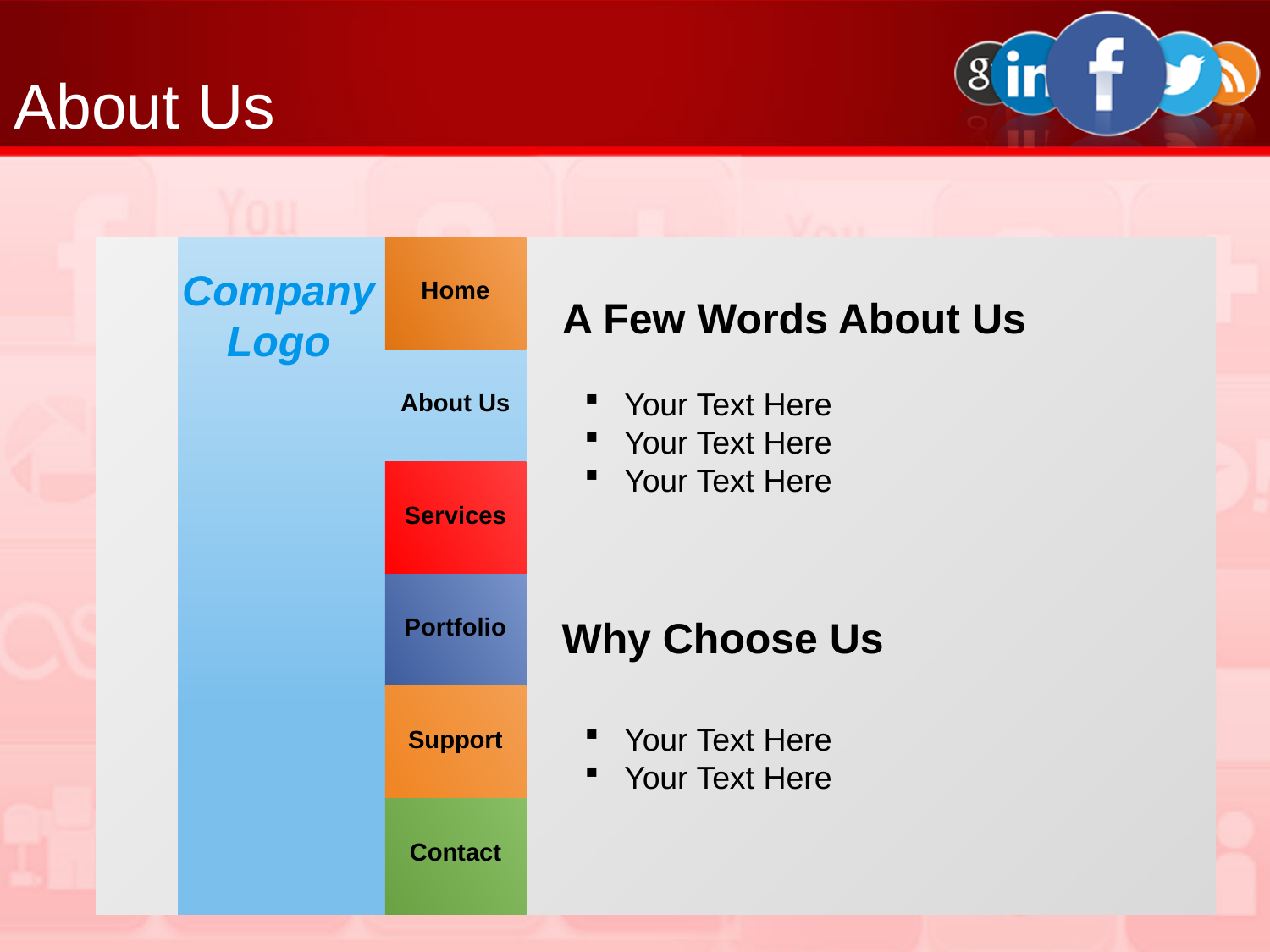

About Us

Home
A Few Words About Us
About Us
Services
Portfolio
Why Choose Us
Support
Contact
Company Logo
Your Text Here
Your Text Here
Your Text Here
Your Text Here
Your Text Here